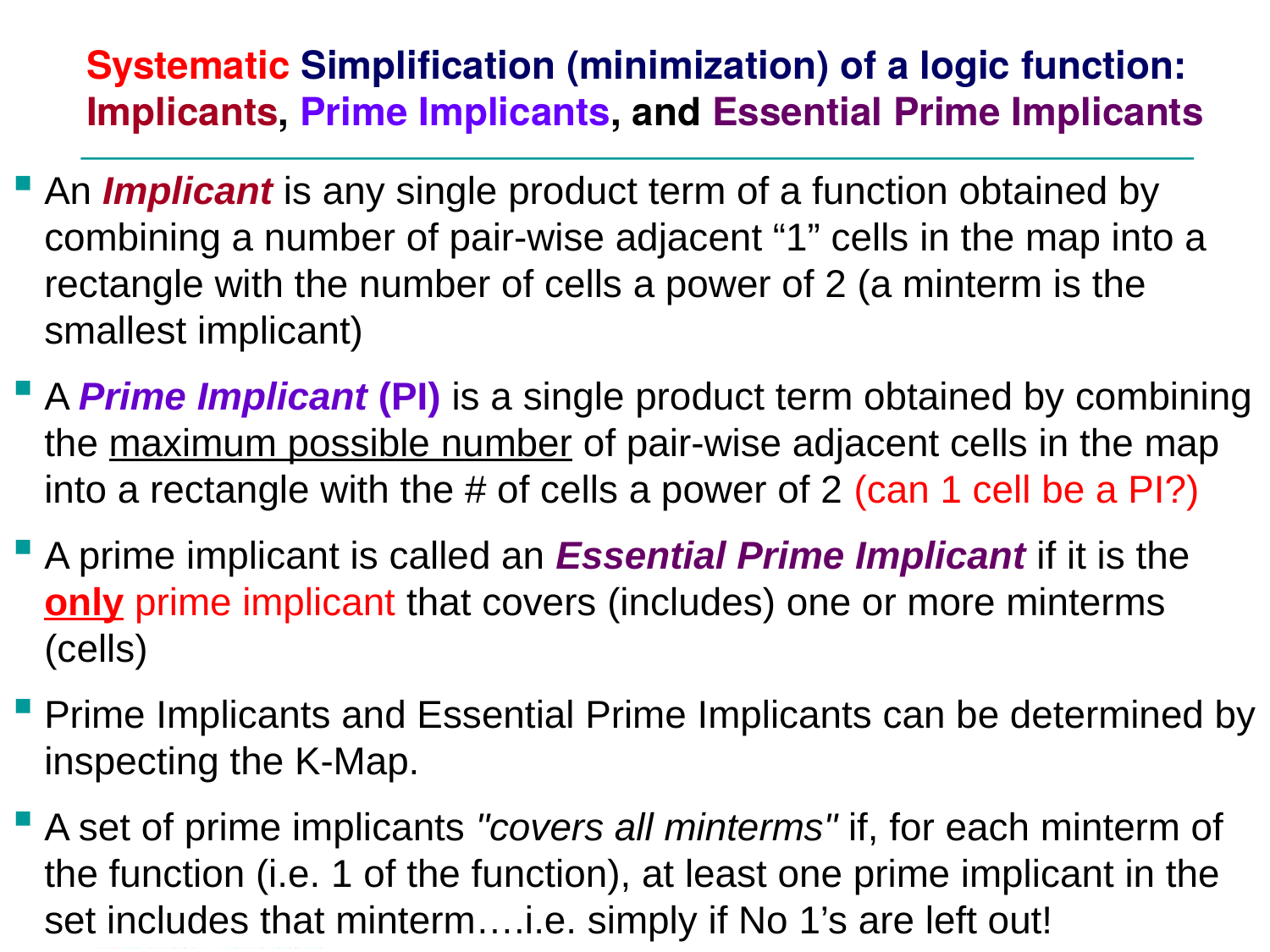

# Systematic Simplification (minimization) of a logic function: Implicants, Prime Implicants, and Essential Prime Implicants
An Implicant is any single product term of a function obtained by combining a number of pair-wise adjacent “1” cells in the map into a rectangle with the number of cells a power of 2 (a minterm is the smallest implicant)
A Prime Implicant (PI) is a single product term obtained by combining the maximum possible number of pair-wise adjacent cells in the map into a rectangle with the # of cells a power of 2 (can 1 cell be a PI?)
A prime implicant is called an Essential Prime Implicant if it is the only prime implicant that covers (includes) one or more minterms (cells)
Prime Implicants and Essential Prime Implicants can be determined by inspecting the K-Map.
A set of prime implicants "covers all minterms" if, for each minterm of the function (i.e. 1 of the function), at least one prime implicant in the set includes that minterm….i.e. simply if No 1’s are left out!
Chapter 1            93